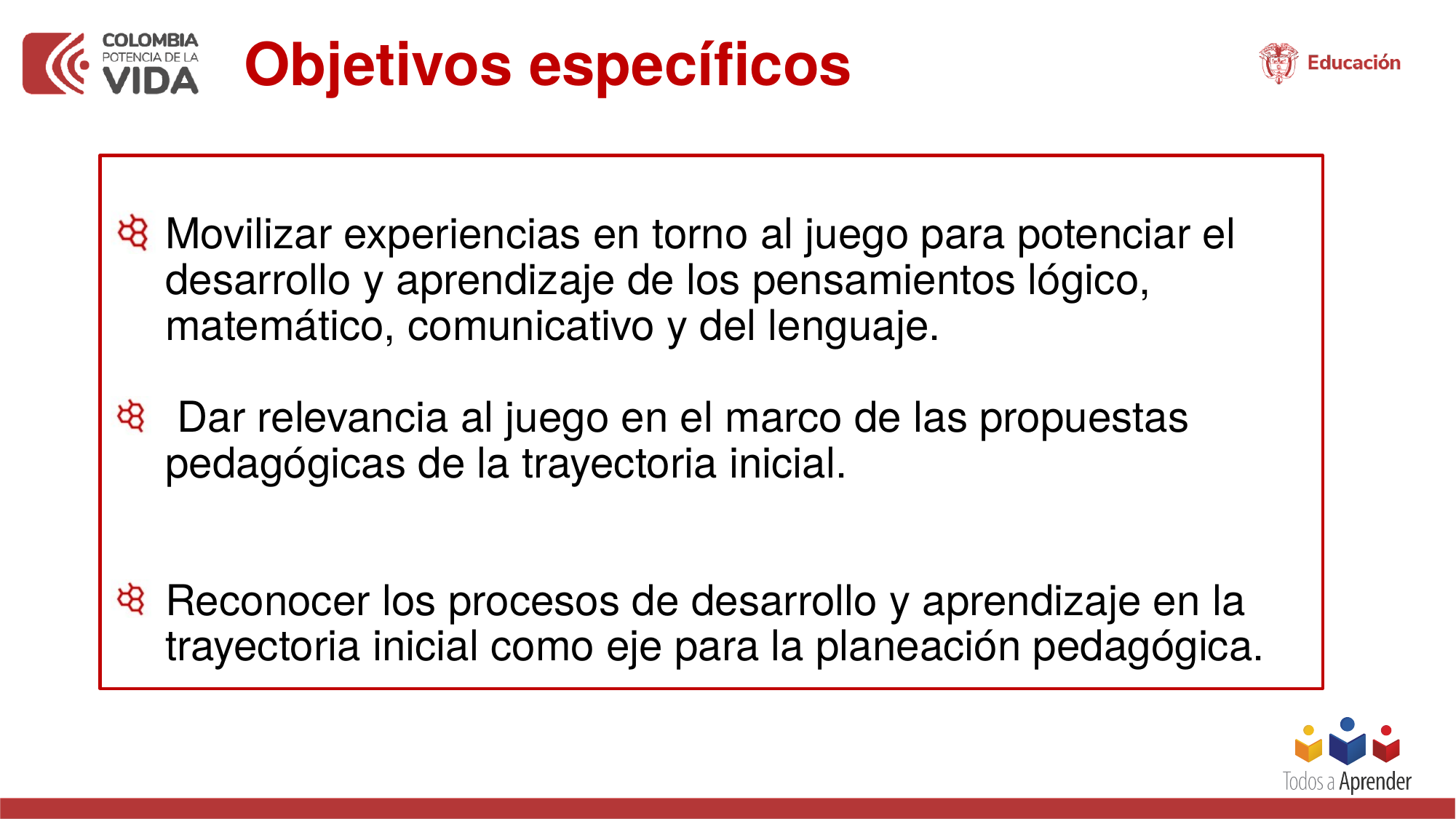

Objetivos específicos

Movilizar experiencias en torno al juego para potenciar el desarrollo y aprendizaje de los pensamientos lógico, matemático, comunicativo y del lenguaje.

 Dar relevancia al juego en el marco de las propuestas pedagógicas de la trayectoria inicial.

Reconocer los procesos de desarrollo y aprendizaje en la trayectoria inicial como eje para la planeación pedagógica.

www.mineducacion.gov.co